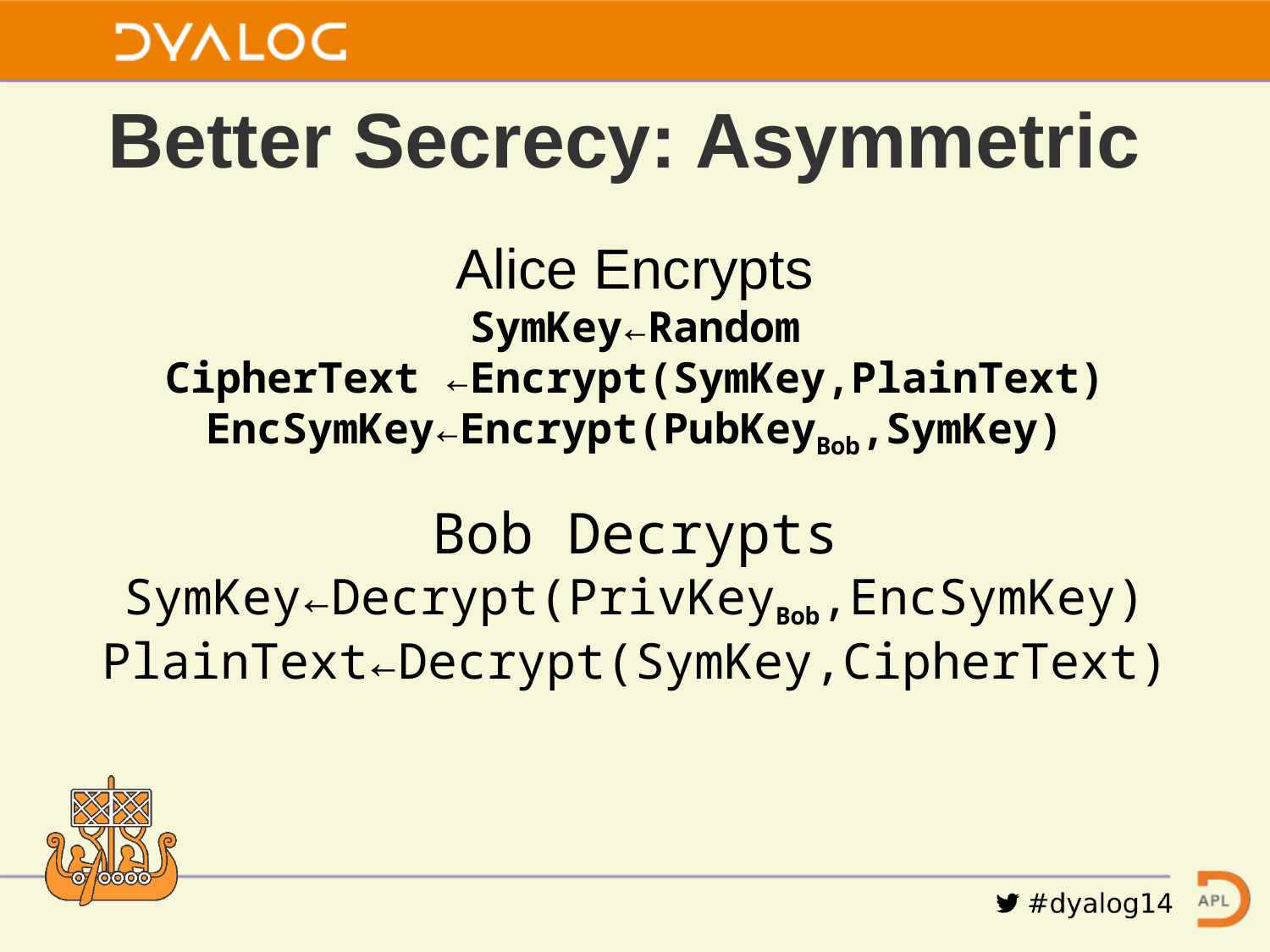

# Better Secrecy: Asymmetric
Alice Encrypts
SymKey←Random
CipherText ←Encrypt(SymKey,PlainText)
EncSymKey←Encrypt(PubKeyBob,SymKey)

Bob Decrypts
SymKey←Decrypt(PrivKeyBob,EncSymKey)
PlainText←Decrypt(SymKey,CipherText)